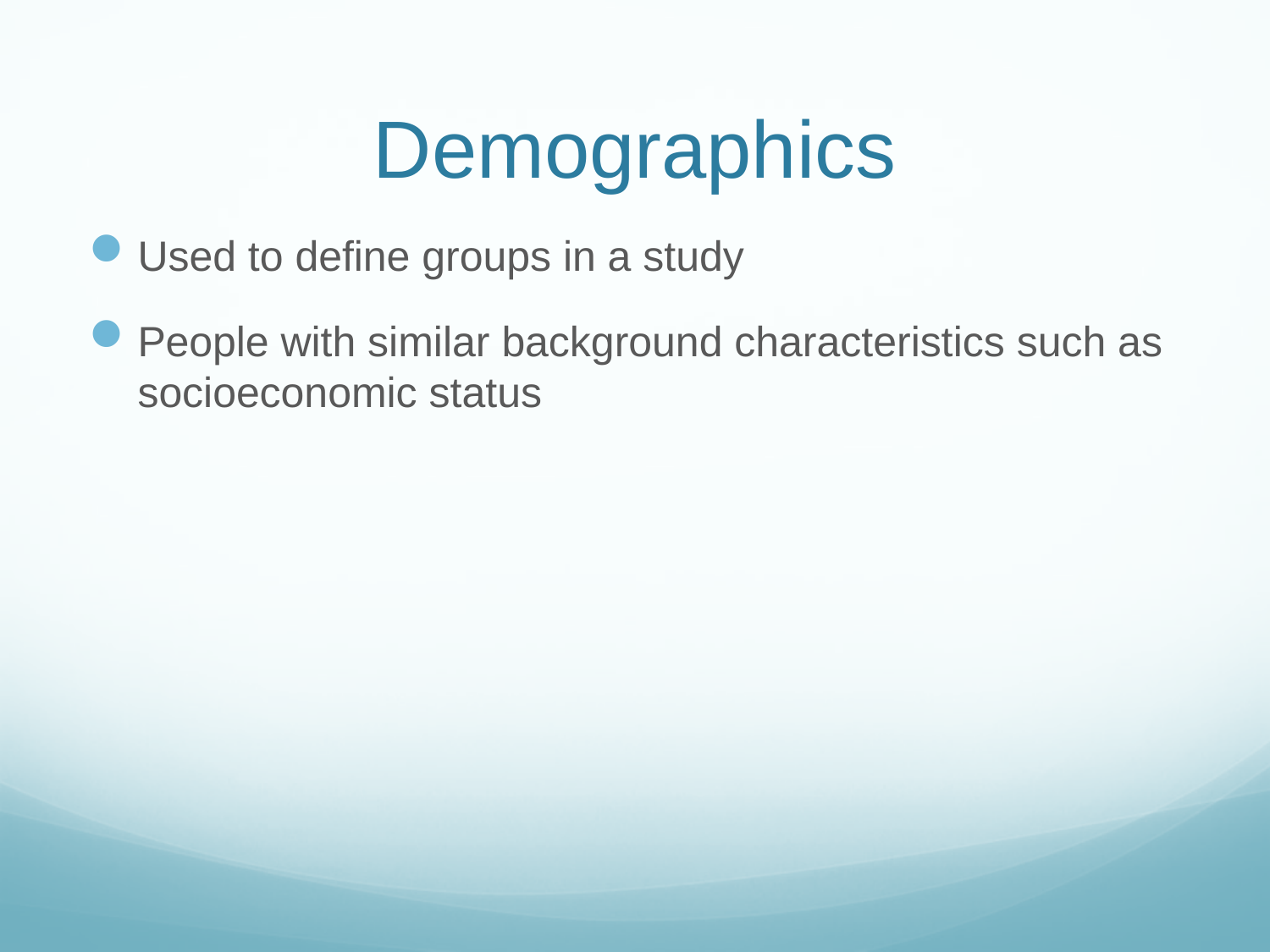

# Demographics
Used to define groups in a study
People with similar background characteristics such as socioeconomic status